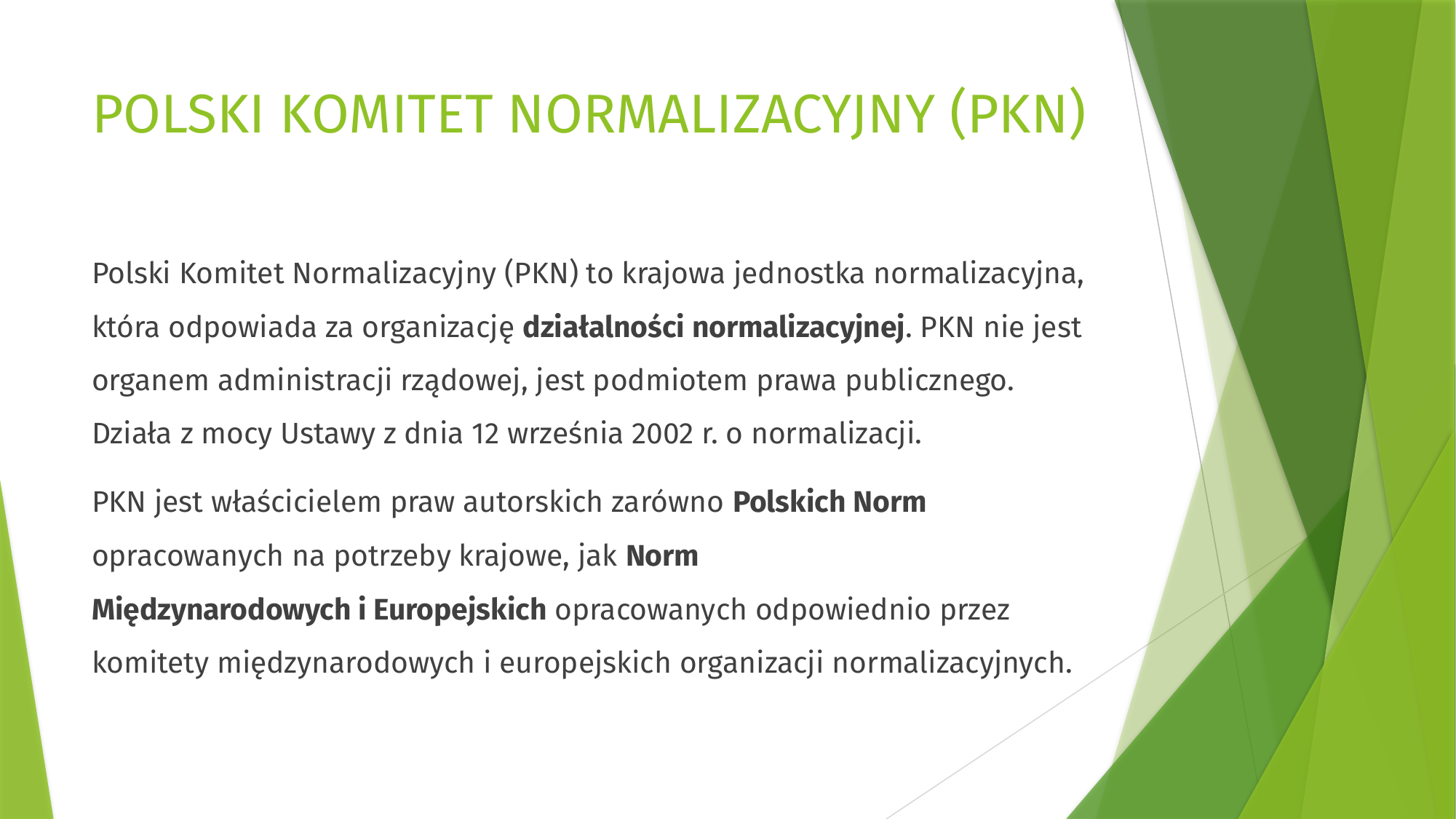

# POLSKI KOMITET NORMALIZACYJNY (PKN)
Polski Komitet Normalizacyjny (PKN) to krajowa jednostka normalizacyjna, która odpowiada za organizację działalności normalizacyjnej. PKN nie jest organem administracji rządowej, jest podmiotem prawa publicznego. Działa z mocy Ustawy z dnia 12 września 2002 r. o normalizacji.
PKN jest właścicielem praw autorskich zarówno Polskich Norm opracowanych na potrzeby krajowe, jak Norm Międzynarodowych i Europejskich opracowanych odpowiednio przez komitety międzynarodowych i europejskich organizacji normalizacyjnych.